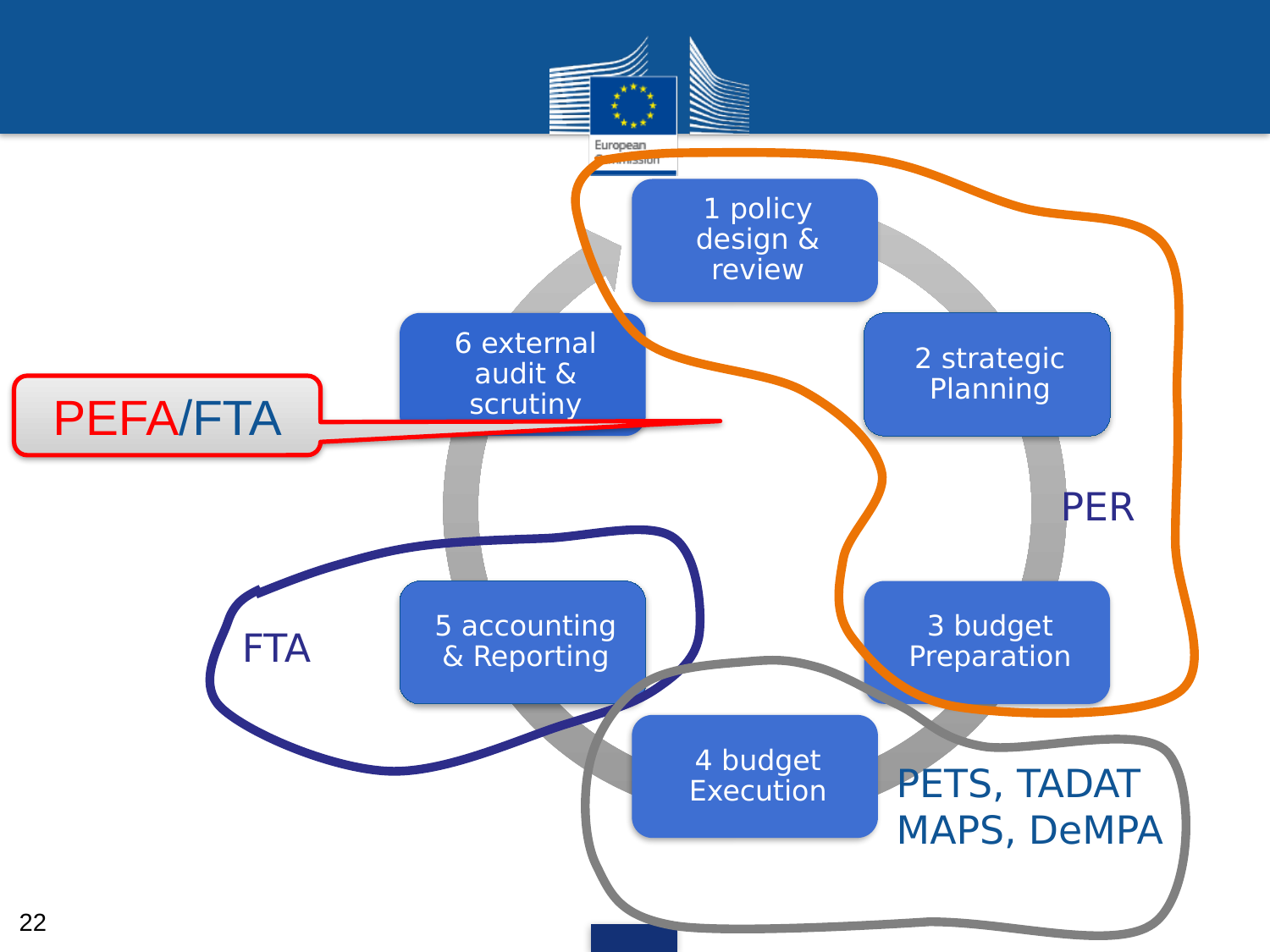

1 policy design & review
2 strategic Planning
3 budget Preparation
4 budget Execution
5 accounting & Reporting
6 external audit & scrutiny
PEFA/FTA
PER

FTA

PETS, TADAT
MAPS, DeMPA
22